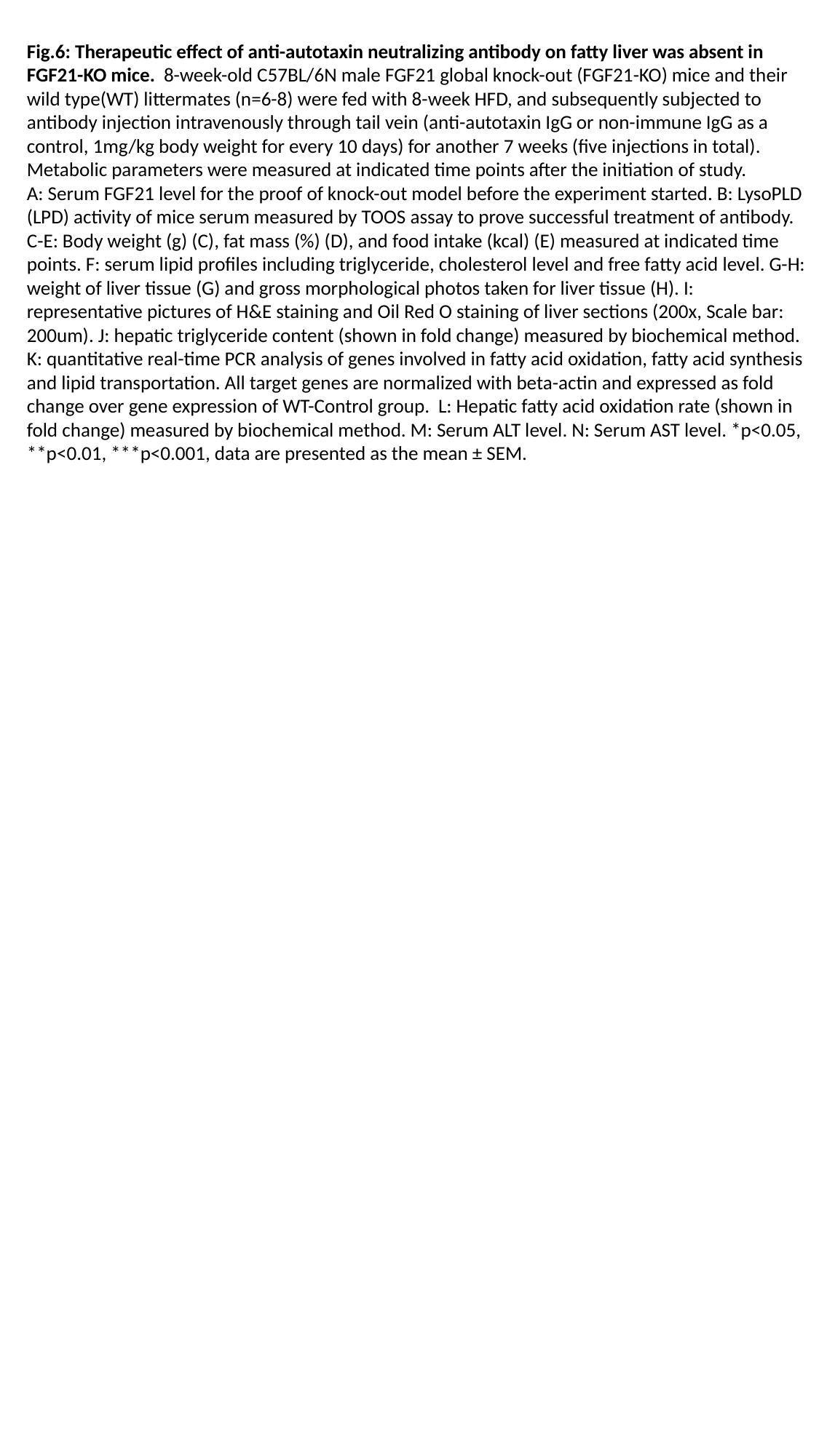

Fig.6: Therapeutic effect of anti-autotaxin neutralizing antibody on fatty liver was absent in FGF21-KO mice.  8-week-old C57BL/6N male FGF21 global knock-out (FGF21-KO) mice and their wild type(WT) littermates (n=6-8) were fed with 8-week HFD, and subsequently subjected to antibody injection intravenously through tail vein (anti-autotaxin IgG or non-immune IgG as a control, 1mg/kg body weight for every 10 days) for another 7 weeks (five injections in total). Metabolic parameters were measured at indicated time points after the initiation of study.
A: Serum FGF21 level for the proof of knock-out model before the experiment started. B: LysoPLD (LPD) activity of mice serum measured by TOOS assay to prove successful treatment of antibody. C-E: Body weight (g) (C), fat mass (%) (D), and food intake (kcal) (E) measured at indicated time points. F: serum lipid profiles including triglyceride, cholesterol level and free fatty acid level. G-H: weight of liver tissue (G) and gross morphological photos taken for liver tissue (H). I: representative pictures of H&E staining and Oil Red O staining of liver sections (200x, Scale bar: 200um). J: hepatic triglyceride content (shown in fold change) measured by biochemical method. K: quantitative real-time PCR analysis of genes involved in fatty acid oxidation, fatty acid synthesis and lipid transportation. All target genes are normalized with beta-actin and expressed as fold change over gene expression of WT-Control group.  L: Hepatic fatty acid oxidation rate (shown in fold change) measured by biochemical method. M: Serum ALT level. N: Serum AST level. *p<0.05, **p<0.01, ***p<0.001, data are presented as the mean ± SEM.